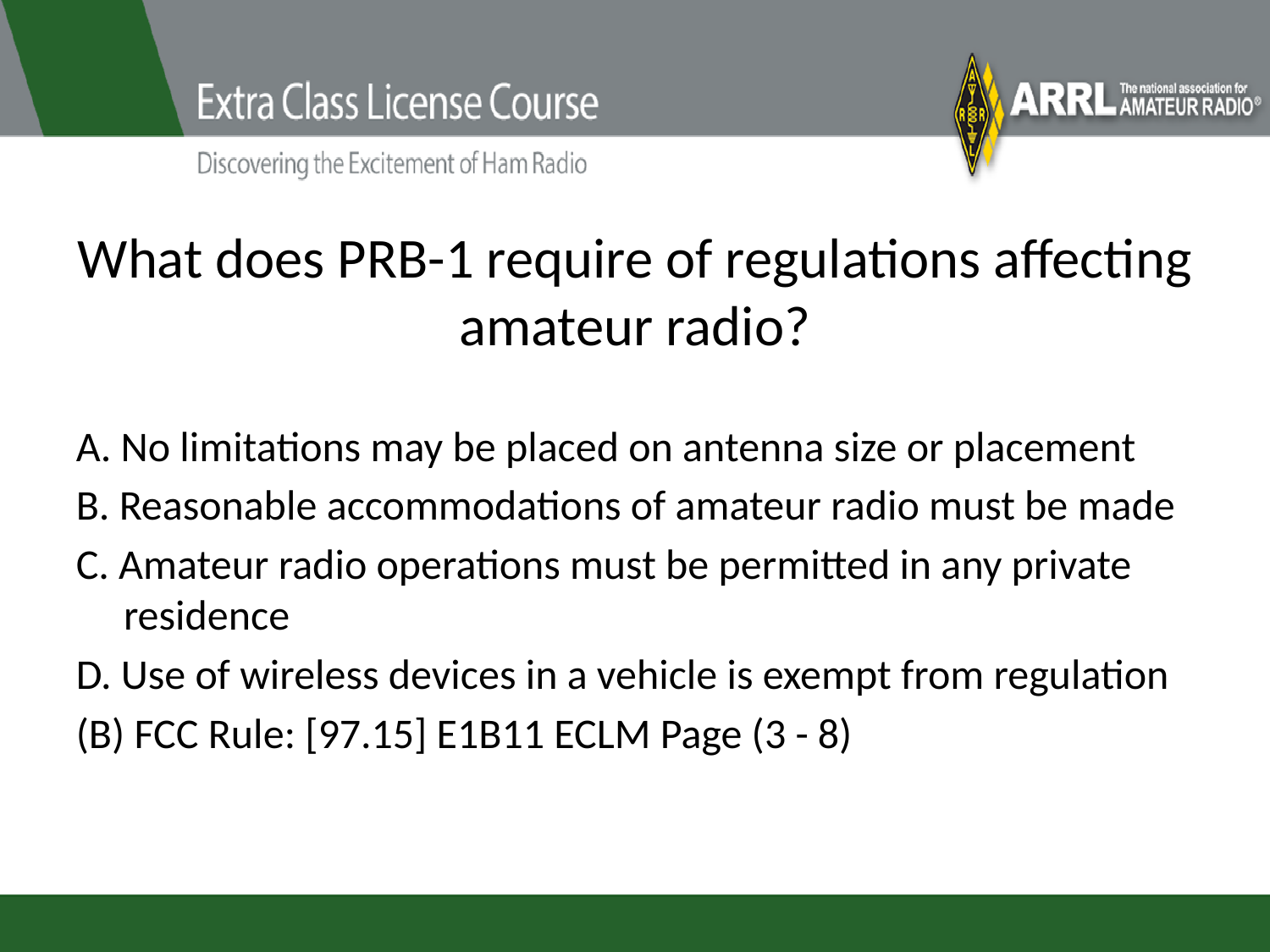

# What does PRB-1 require of regulations affecting amateur radio?
A. No limitations may be placed on antenna size or placement
B. Reasonable accommodations of amateur radio must be made
C. Amateur radio operations must be permitted in any private residence
D. Use of wireless devices in a vehicle is exempt from regulation
(B) FCC Rule: [97.15] E1B11 ECLM Page (3 - 8)